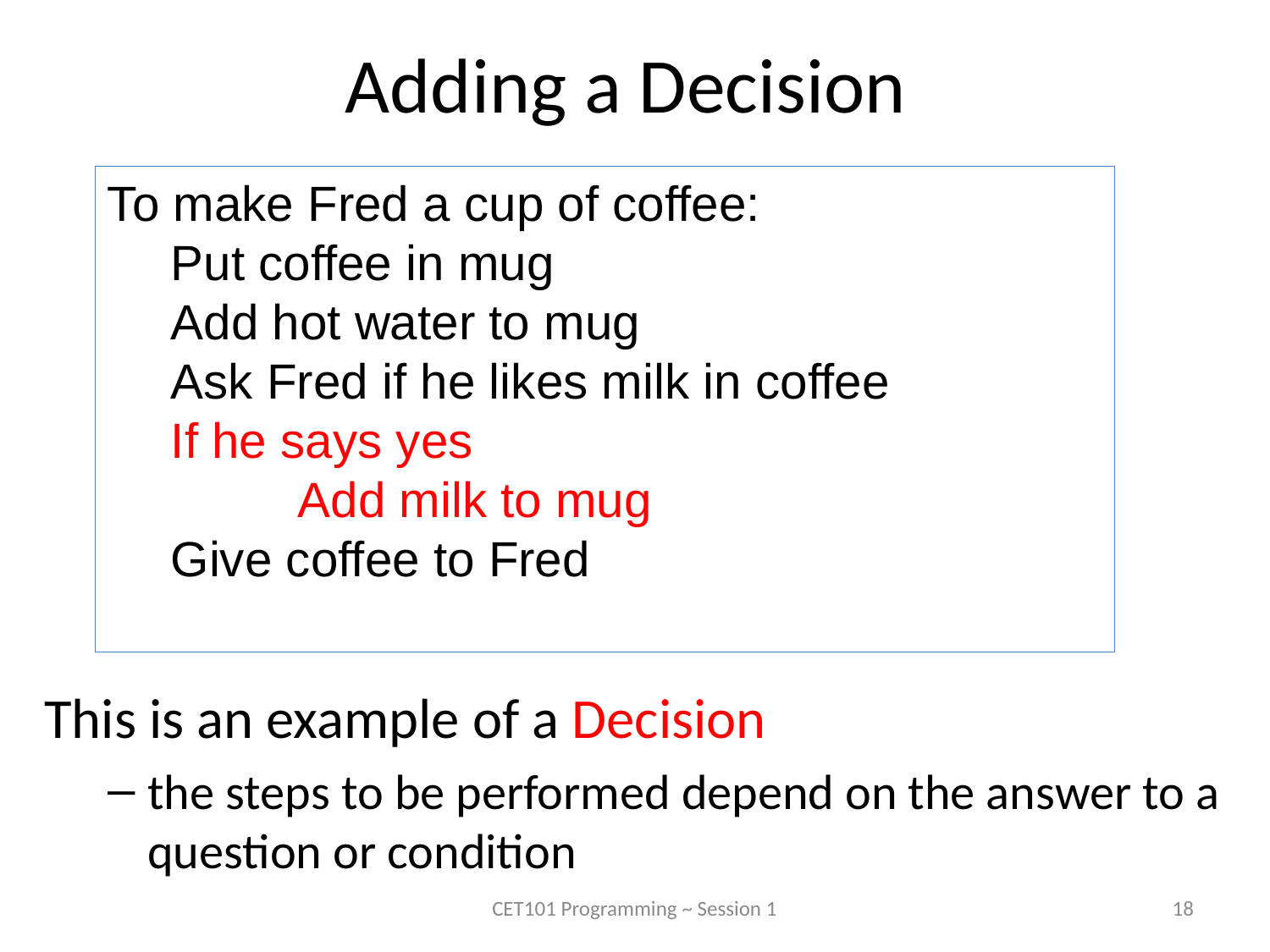

# Adding a Decision
To make Fred a cup of coffee:
Put coffee in mug
Add hot water to mug
Ask Fred if he likes milk in coffee
If he says yes
	Add milk to mug
Give coffee to Fred

This is an example of a Decision
the steps to be performed depend on the answer to a question or condition

CET101 Programming ~ Session 1
18